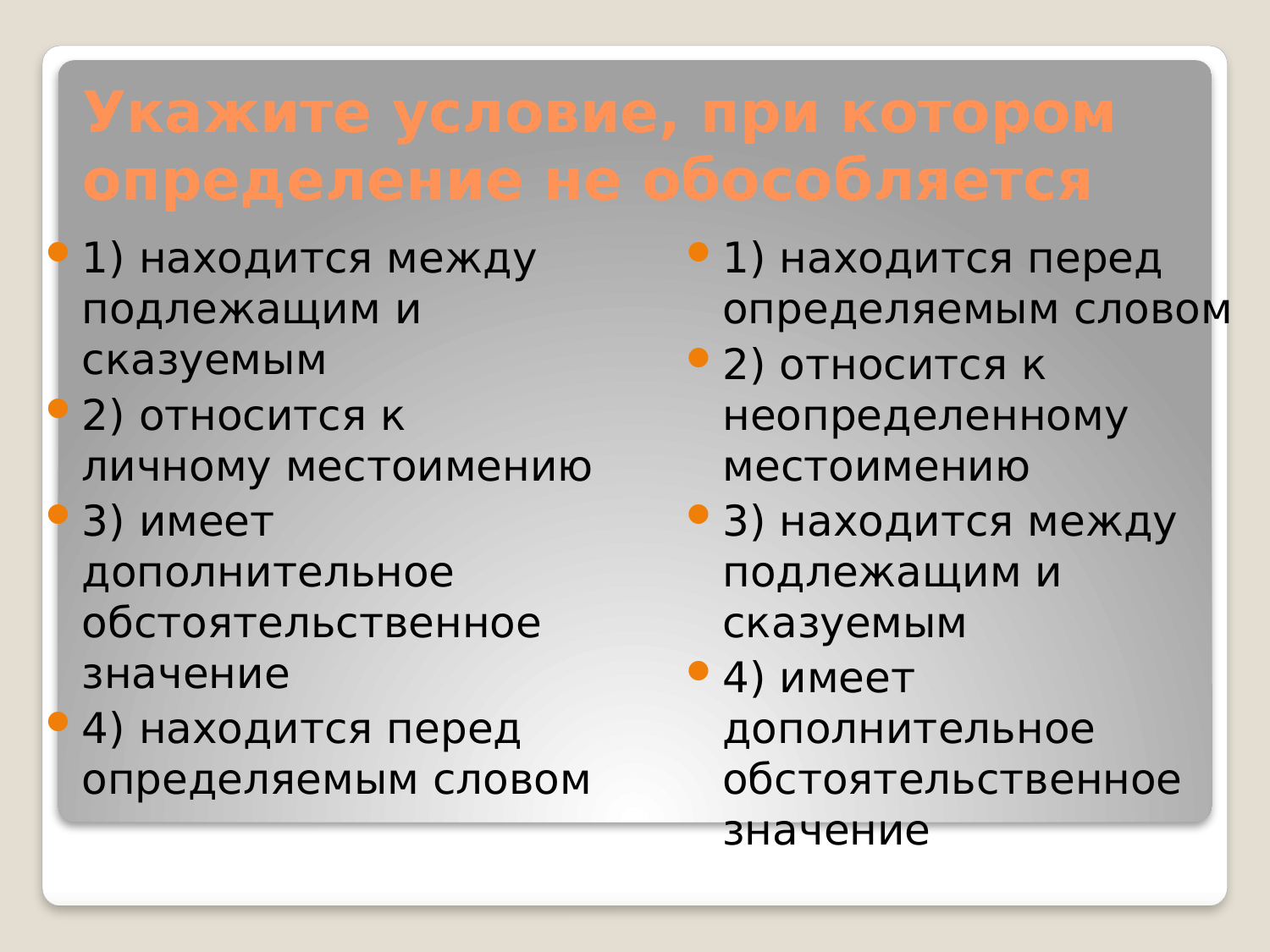

# Укажите условие, при котором определение не обособляется
1) находится между подлежащим и сказуемым
2) относится к личному местоимению
3) имеет дополнительное обстоятельственное значение
4) находится перед определяемым словом
1) находится перед определяемым словом
2) относится к неопределенному местоимению
3) находится между подлежащим и сказуемым
4) имеет дополнительное обстоятельственное значение